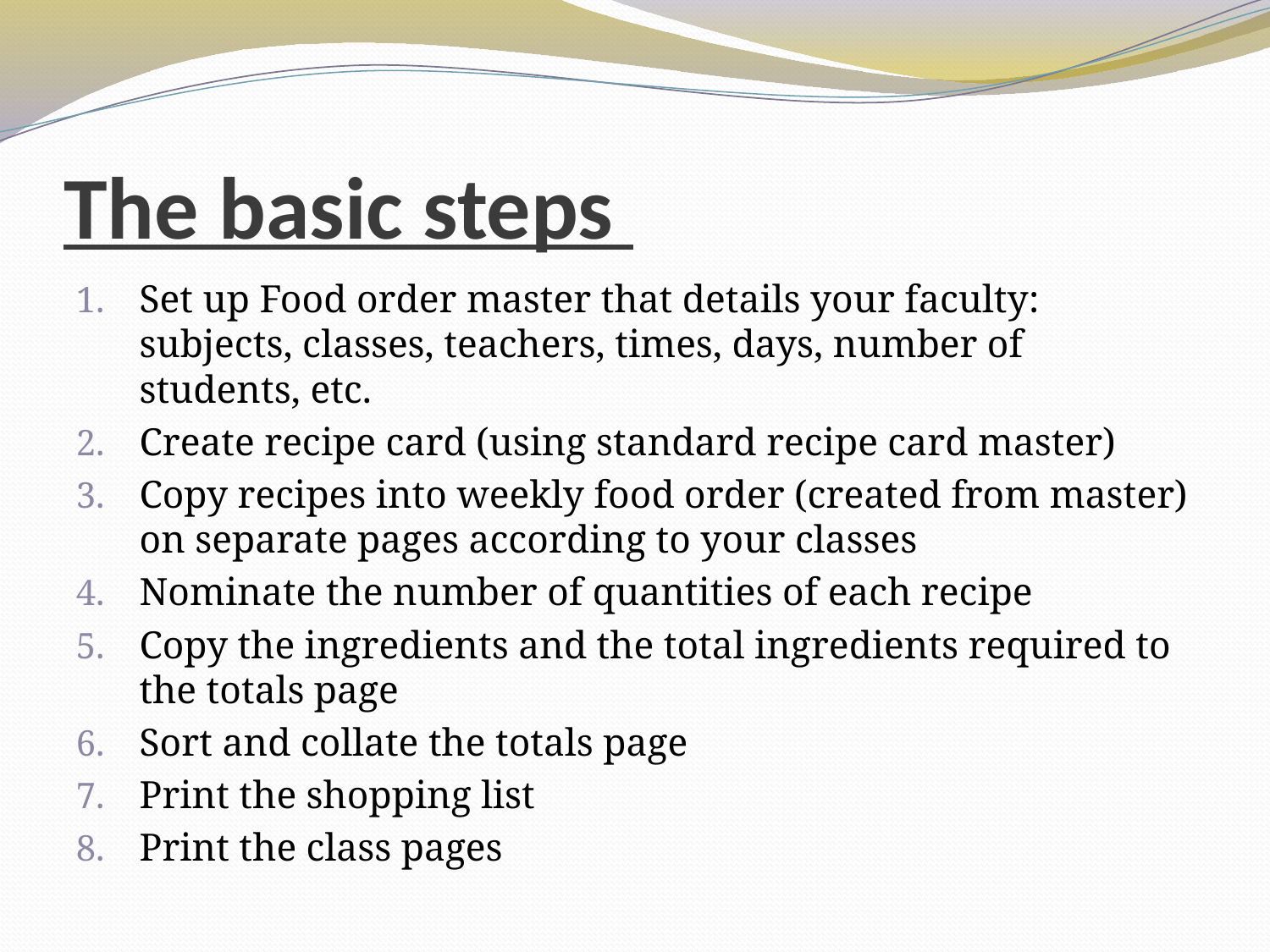

# The basic steps
Set up Food order master that details your faculty: subjects, classes, teachers, times, days, number of students, etc.
Create recipe card (using standard recipe card master)
Copy recipes into weekly food order (created from master) on separate pages according to your classes
Nominate the number of quantities of each recipe
Copy the ingredients and the total ingredients required to the totals page
Sort and collate the totals page
Print the shopping list
Print the class pages